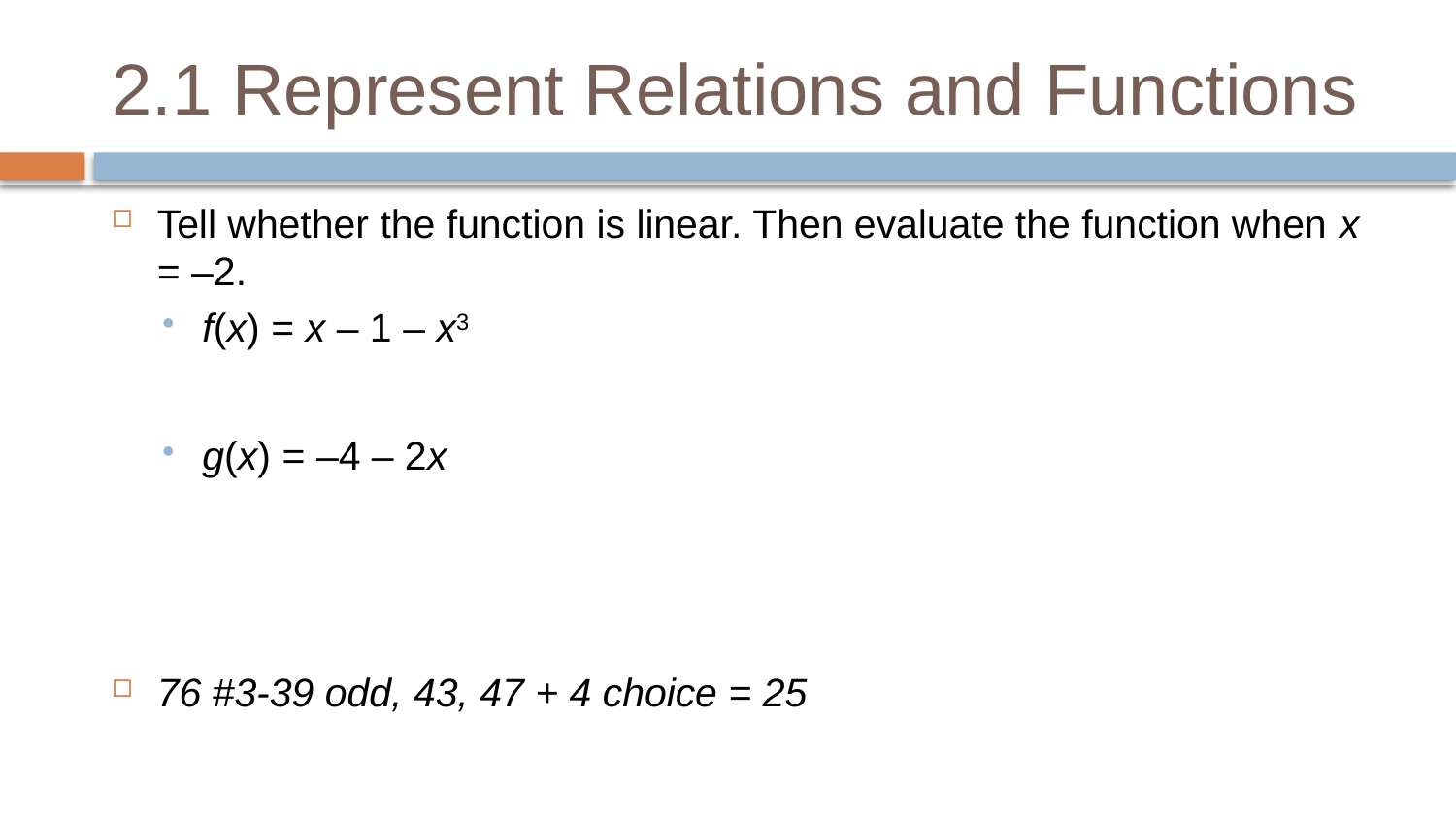

# 2.1 Represent Relations and Functions
Tell whether the function is linear. Then evaluate the function when x = –2.
f(x) = x – 1 – x3

g(x) = –4 – 2x

76 #3-39 odd, 43, 47 + 4 choice = 25